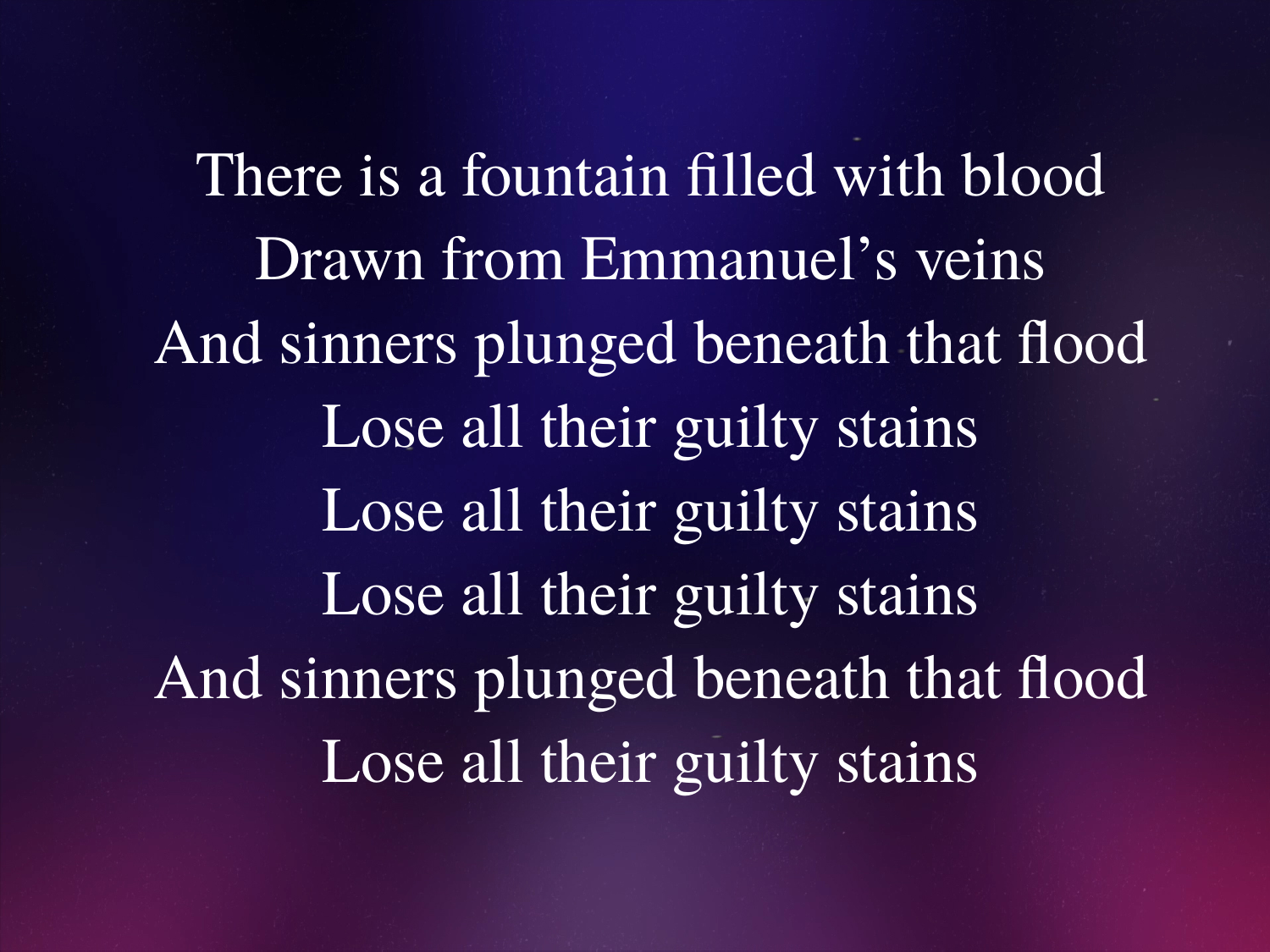

# There is a fountain filled with blood Drawn from Emmanuel’s veins And sinners plunged beneath that flood Lose all their guilty stains Lose all their guilty stains Lose all their guilty stains And sinners plunged beneath that flood Lose all their guilty stains